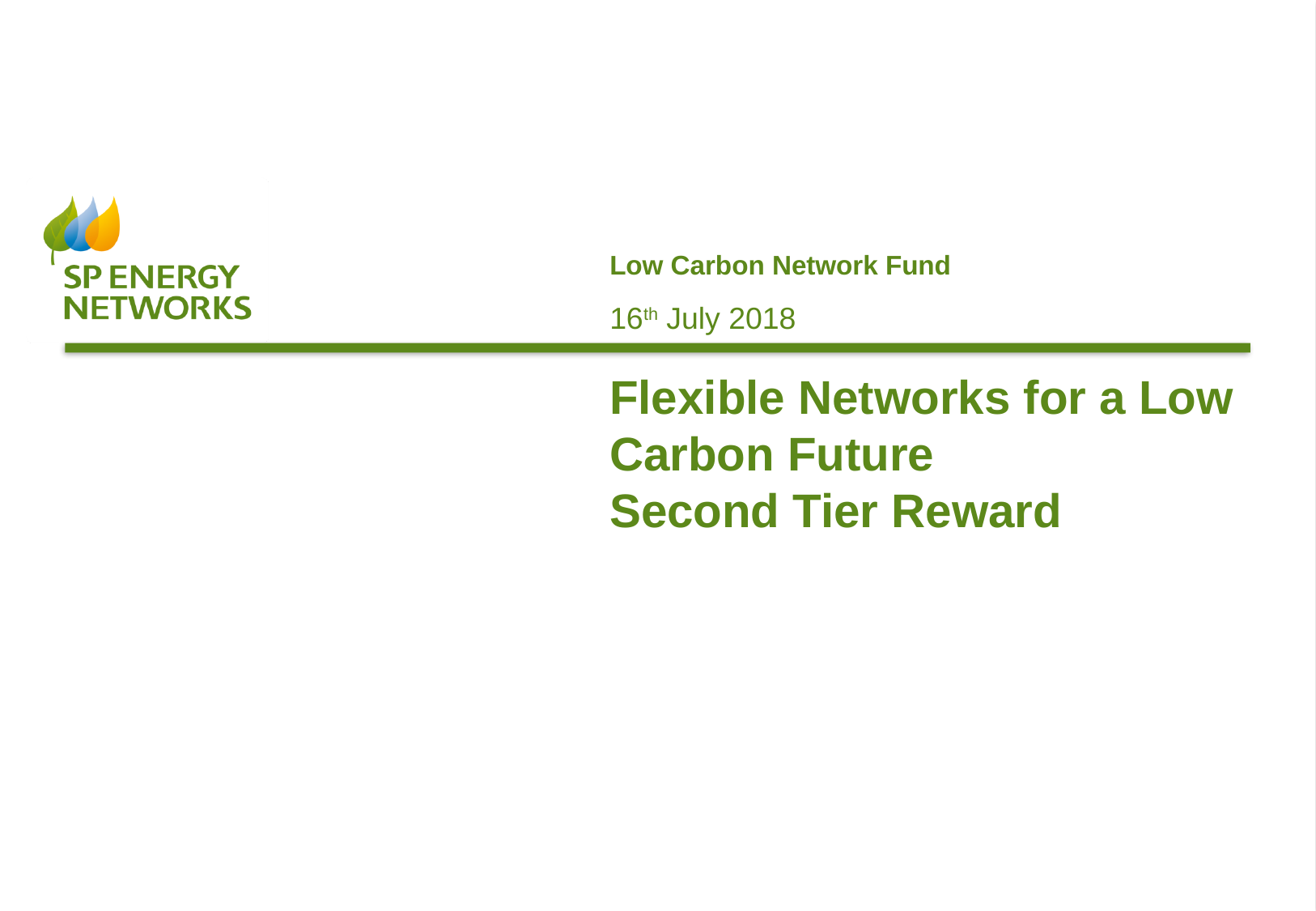

Low Carbon Network Fund
16th July 2018
# Flexible Networks for a Low Carbon Future Second Tier Reward